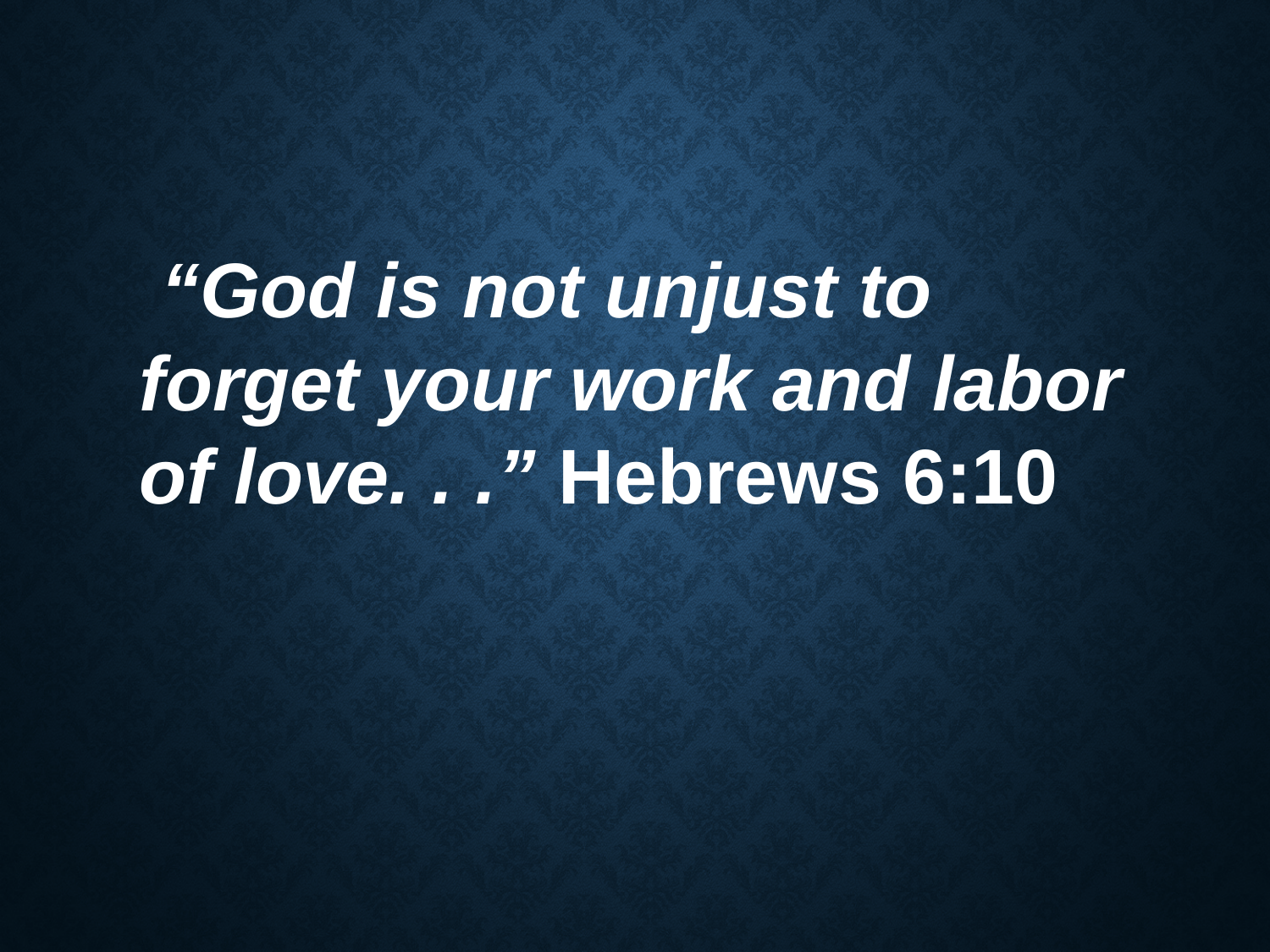

“God is not unjust to forget your work and labor of love. . .” Hebrews 6:10